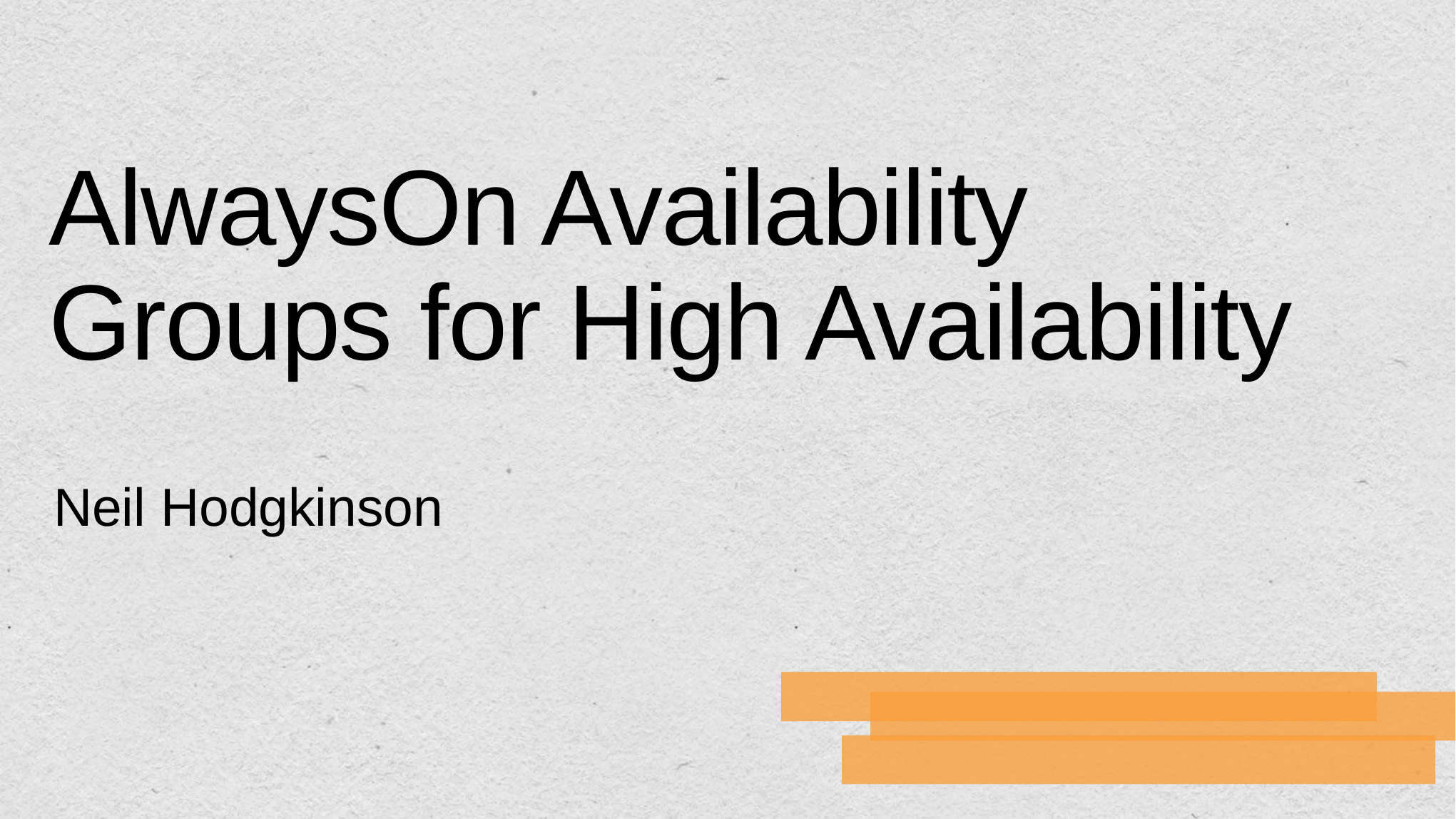

# AlwaysOn Availability Groups for High Availability
Neil Hodgkinson